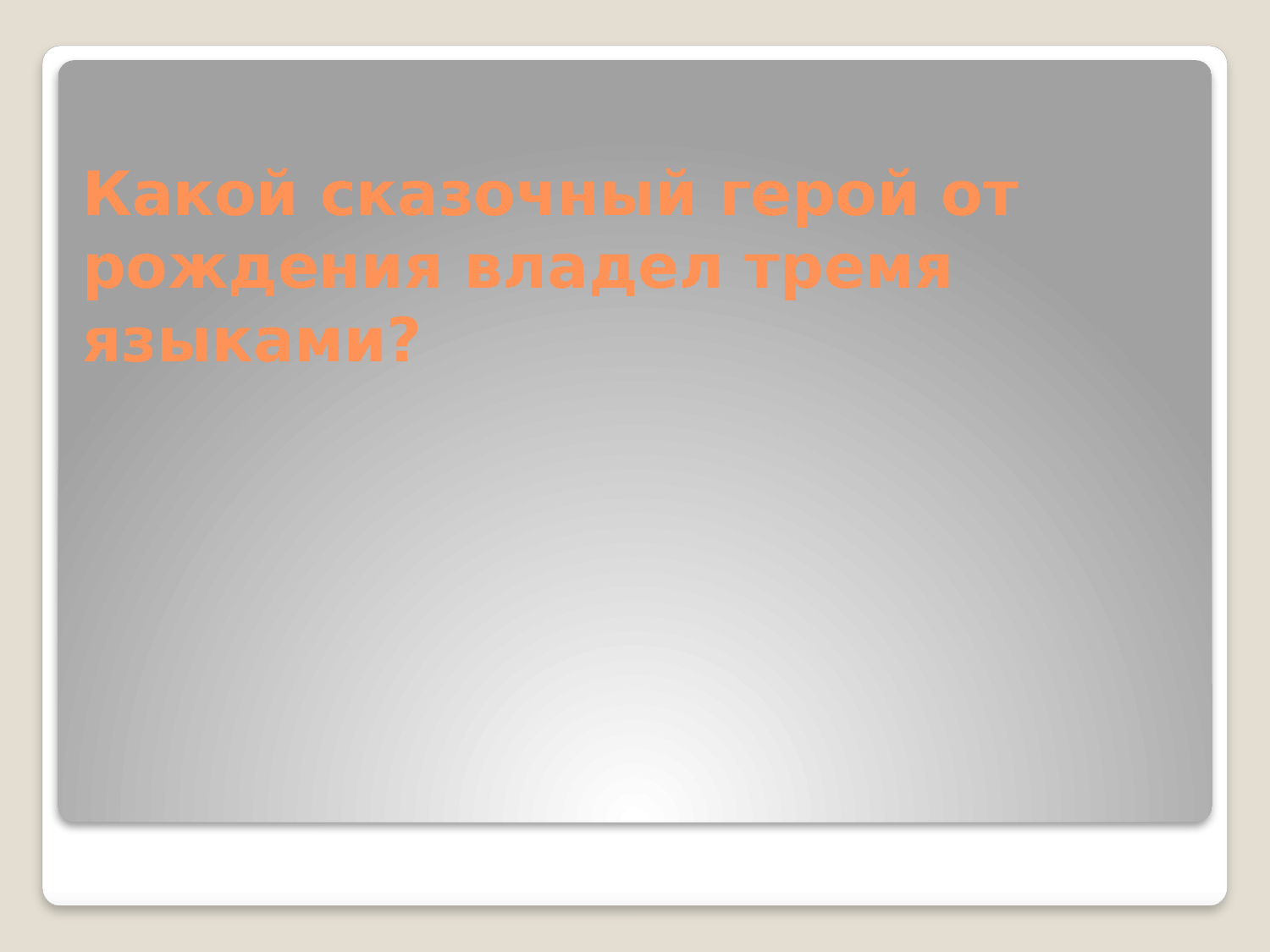

# Какой сказочный герой от рождения владел тремя языками?